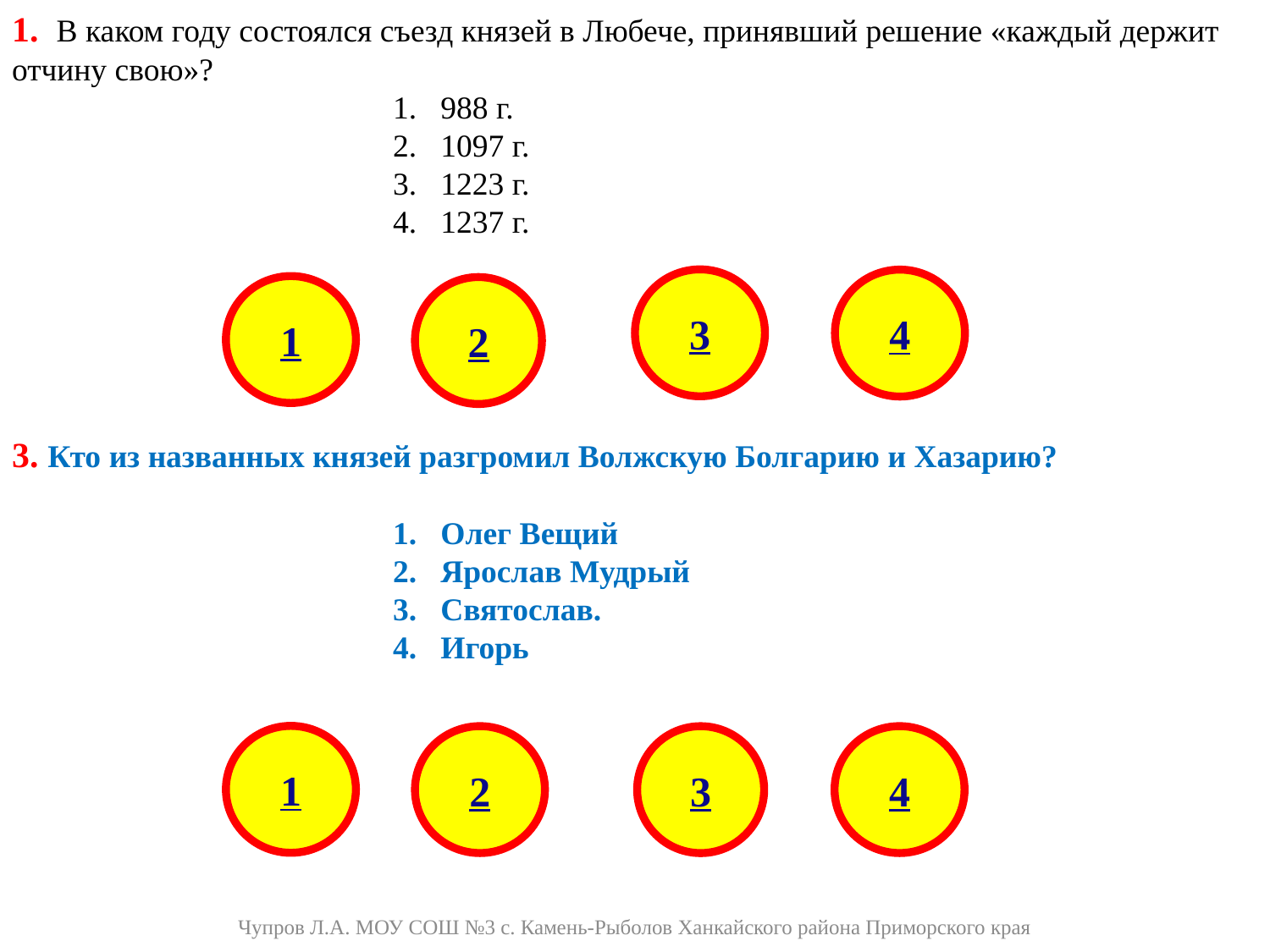

1.  В каком году состоялся съезд князей в Любече, принявший решение «каждый держит отчину свою»?
988 г.
1097 г.
1223 г.
1237 г.
3
4
1
2
3. Кто из названных князей разгромил Волжскую Болгарию и Хазарию?

Олег Вещий
Ярослав Мудрый
Святослав.
Игорь
1
2
4
3
Чупров Л.А. МОУ СОШ №3 с. Камень-Рыболов Ханкайского района Приморского края